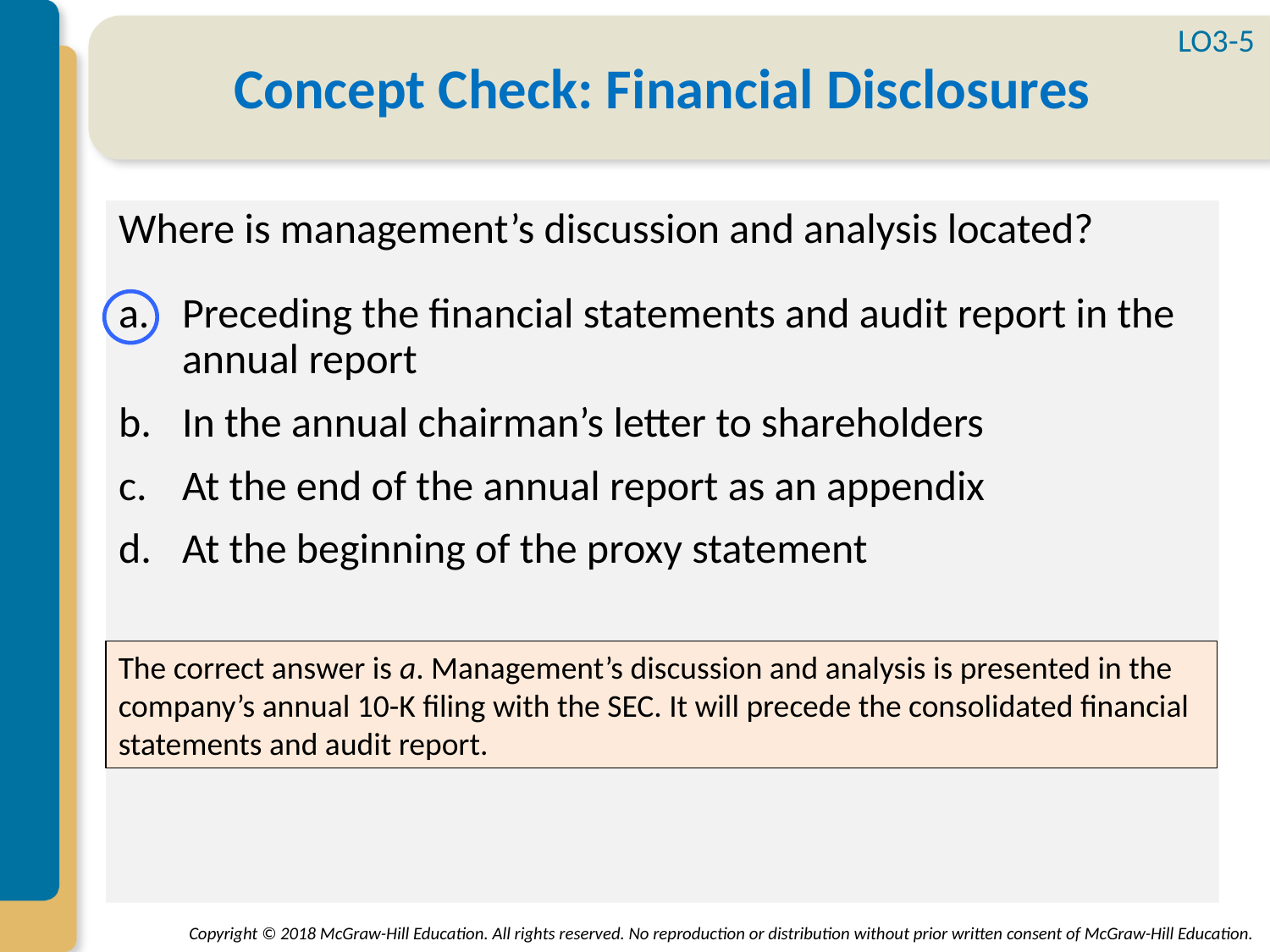

LO3-5
# Concept Check: Financial Disclosures
Where is management’s discussion and analysis located?
Preceding the financial statements and audit report in the annual report
In the annual chairman’s letter to shareholders
At the end of the annual report as an appendix
At the beginning of the proxy statement

The correct answer is a. Management’s discussion and analysis is presented in the company’s annual 10-K filing with the SEC. It will precede the consolidated financial statements and audit report.